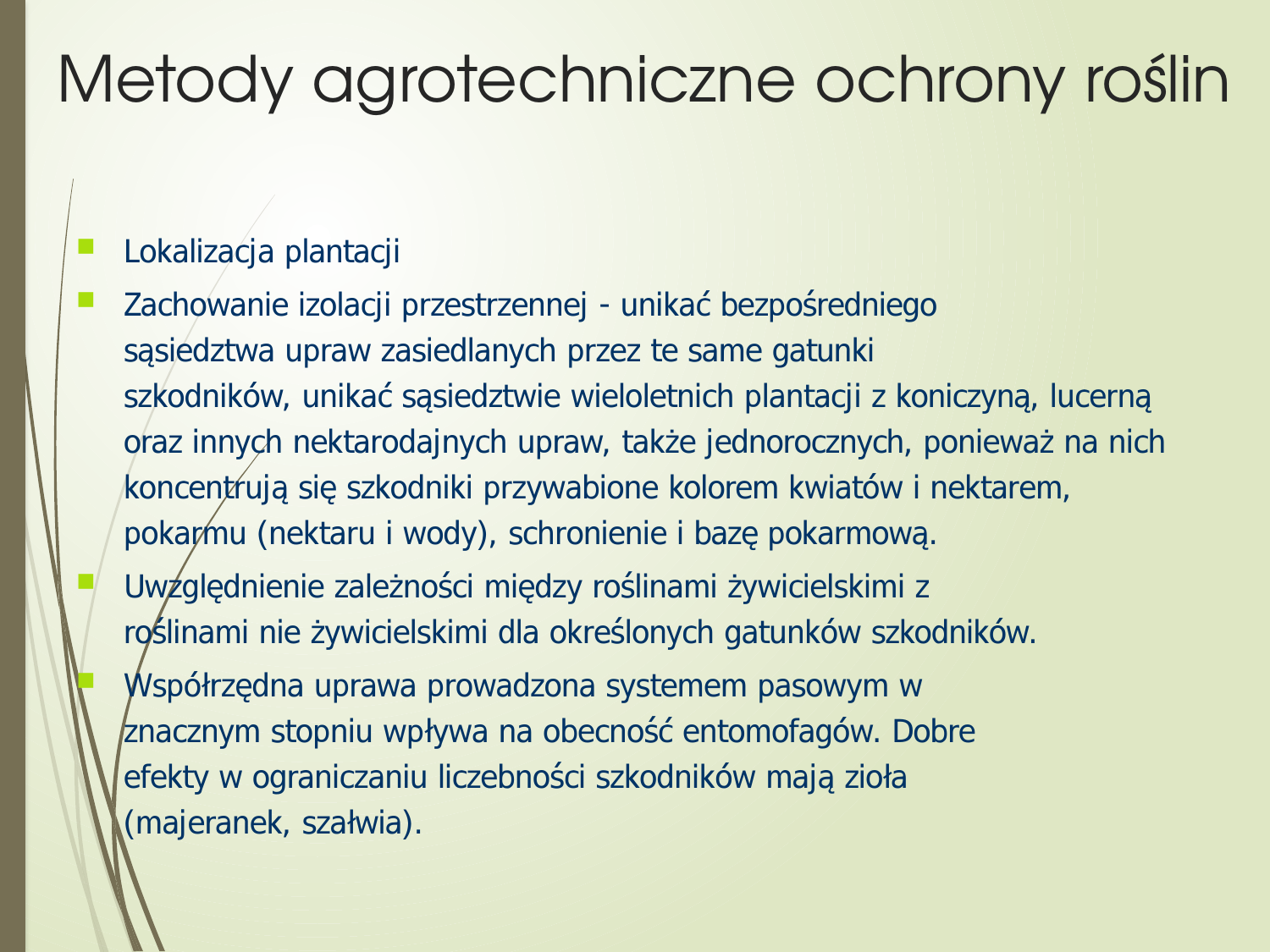

Metody agrotechniczne ochrony roślin
Lokalizacja plantacji
Zachowanie izolacji przestrzennej - unikać bezpośredniego sąsiedztwa upraw zasiedlanych przez te same gatunki
szkodników, unikać sąsiedztwie wieloletnich plantacji z koniczyną, lucerną oraz innych nektarodajnych upraw, także jednorocznych, ponieważ na nich koncentrują się szkodniki przywabione kolorem kwiatów i nektarem, pokarmu (nektaru i wody), schronienie i bazę pokarmową.
Uwzględnienie zależności między roślinami żywicielskimi z
roślinami nie żywicielskimi dla określonych gatunków szkodników.
Współrzędna uprawa prowadzona systemem pasowym w
znacznym stopniu wpływa na obecność entomofagów. Dobre
efekty w ograniczaniu liczebności szkodników mają zioła (majeranek, szałwia).